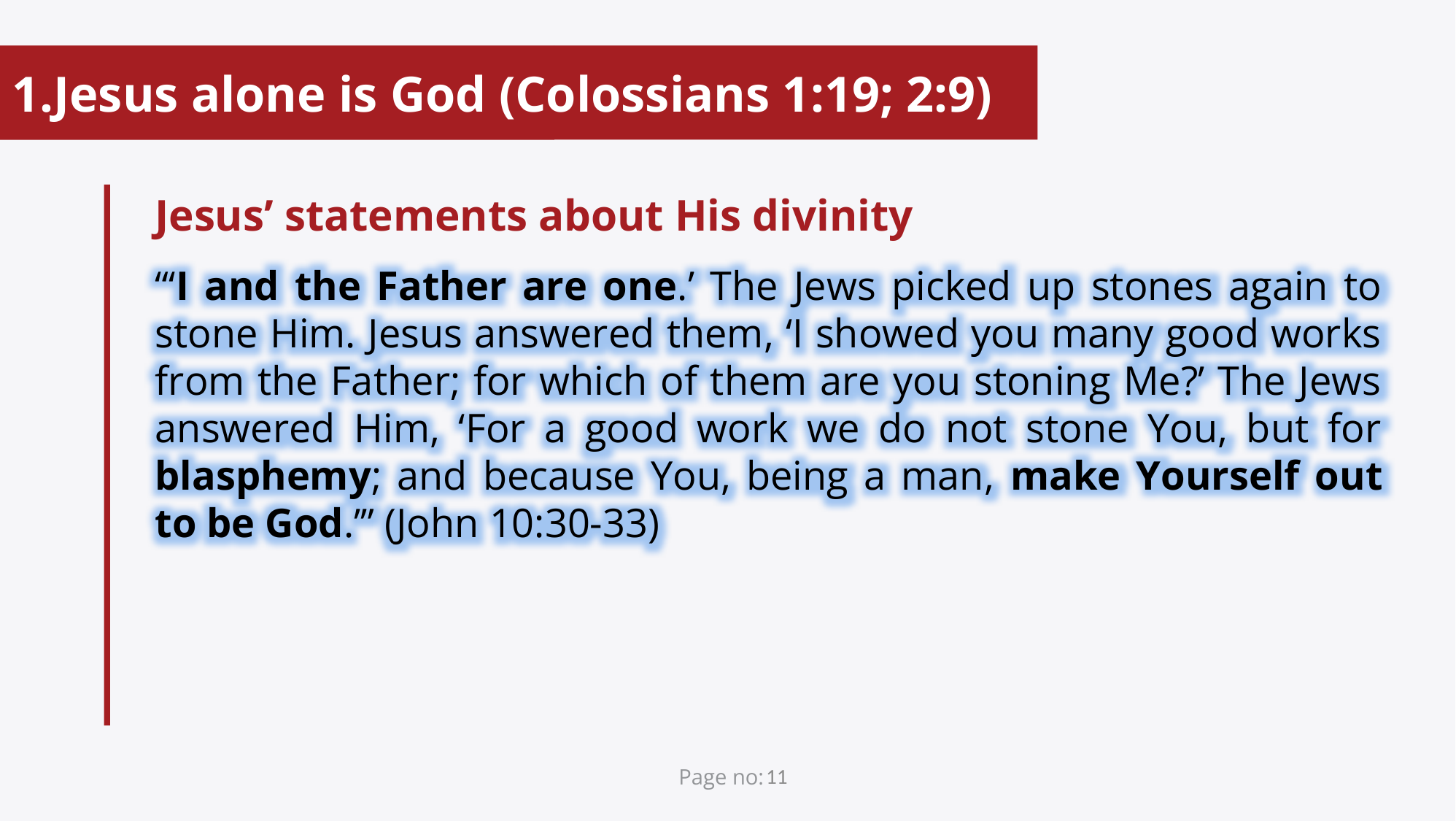

Jesus alone is God (Colossians 1:19; 2:9)
Jesus’ statements about His divinity
“‘I and the Father are one.’ The Jews picked up stones again to stone Him. Jesus answered them, ‘I showed you many good works from the Father; for which of them are you stoning Me?’ The Jews answered Him, ‘For a good work we do not stone You, but for blasphemy; and because You, being a man, make Yourself out to be God.’” (John 10:30-33)